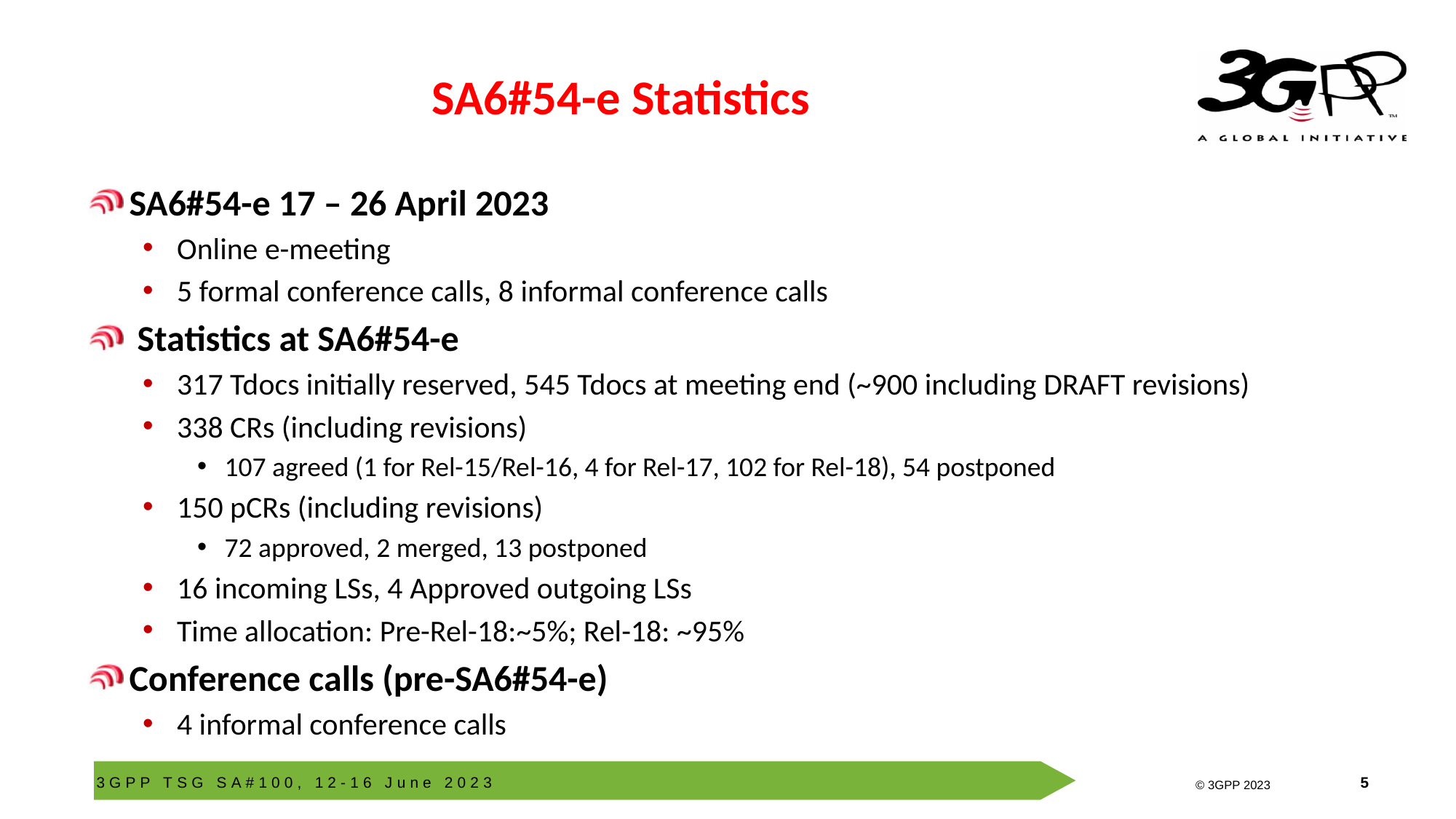

# SA6#54-e Statistics
SA6#54-e 17 – 26 April 2023
Online e-meeting
5 formal conference calls, 8 informal conference calls
 Statistics at SA6#54-e
317 Tdocs initially reserved, 545 Tdocs at meeting end (~900 including DRAFT revisions)
338 CRs (including revisions)
107 agreed (1 for Rel-15/Rel-16, 4 for Rel-17, 102 for Rel-18), 54 postponed
150 pCRs (including revisions)
72 approved, 2 merged, 13 postponed
16 incoming LSs, 4 Approved outgoing LSs
Time allocation: Pre-Rel-18:~5%; Rel-18: ~95%
Conference calls (pre-SA6#54-e)
4 informal conference calls